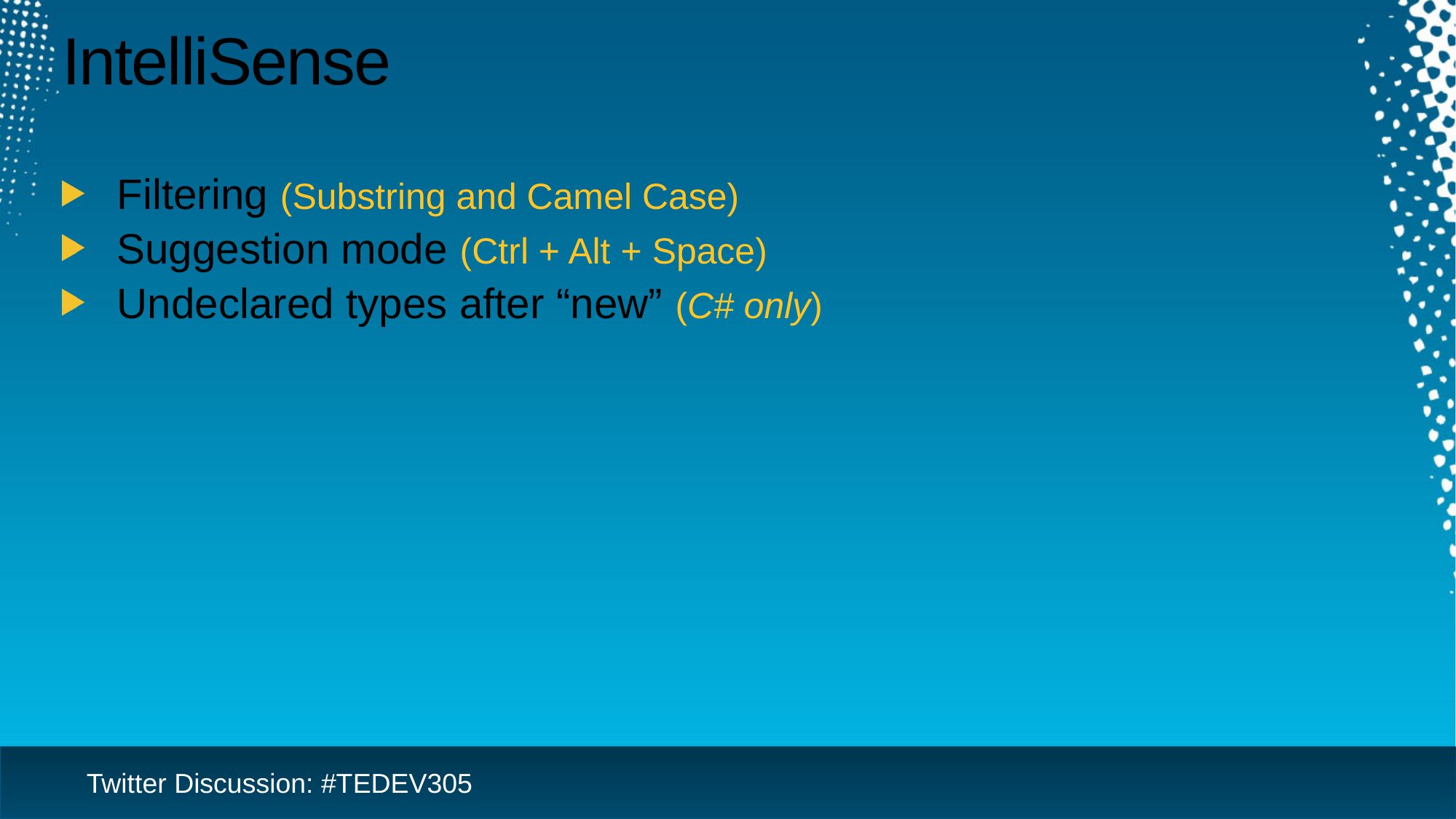

# IntelliSense
Filtering (Substring and Camel Case)
Suggestion mode (Ctrl + Alt + Space)
Undeclared types after “new” (C# only)

Twitter Discussion: #TEDEV305